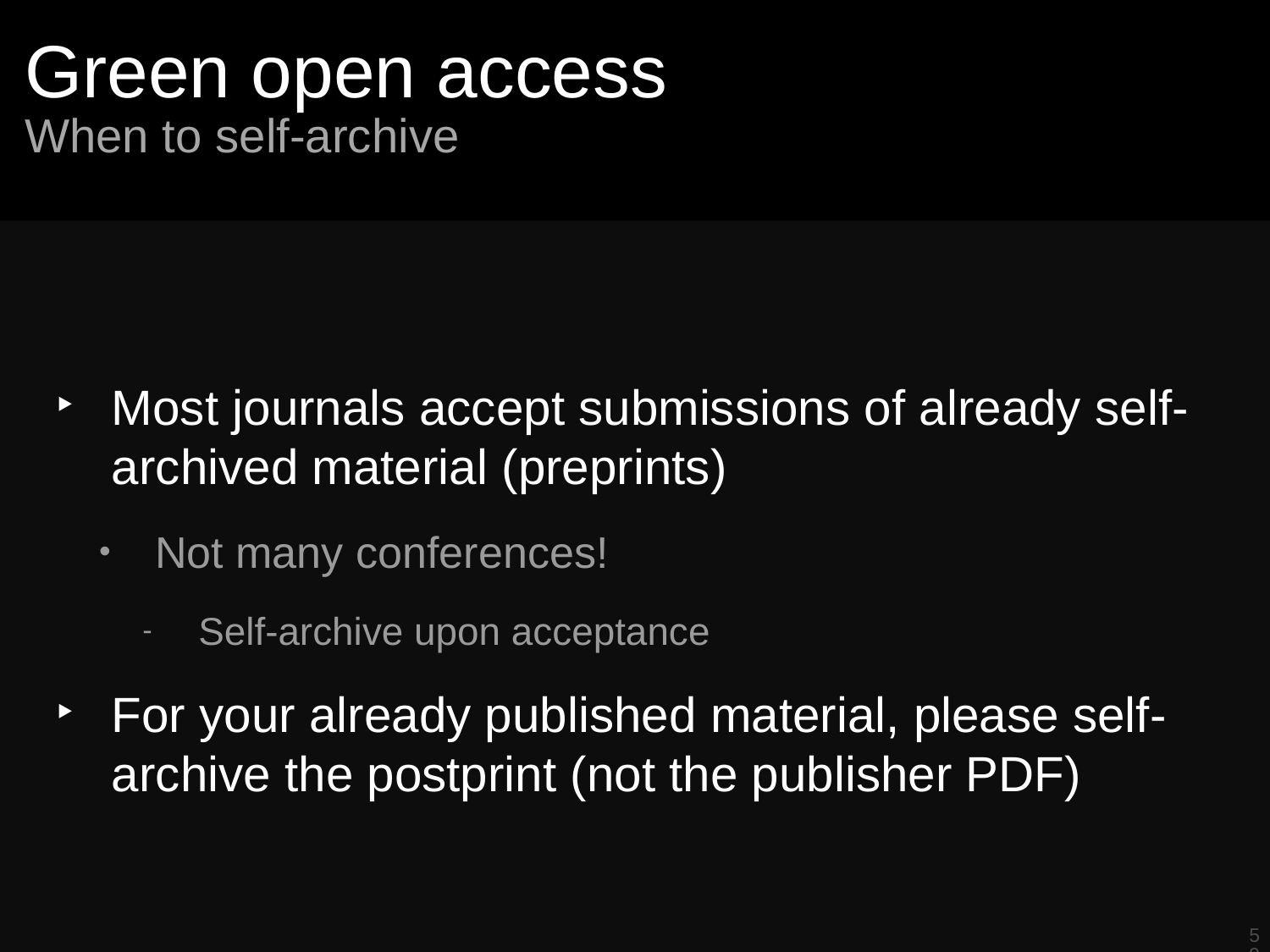

# Green open access
When to self-archive
Most journals accept submissions of already self-archived material (preprints)
Not many conferences!
Self-archive upon acceptance
For your already published material, please self-archive the postprint (not the publisher PDF)
59